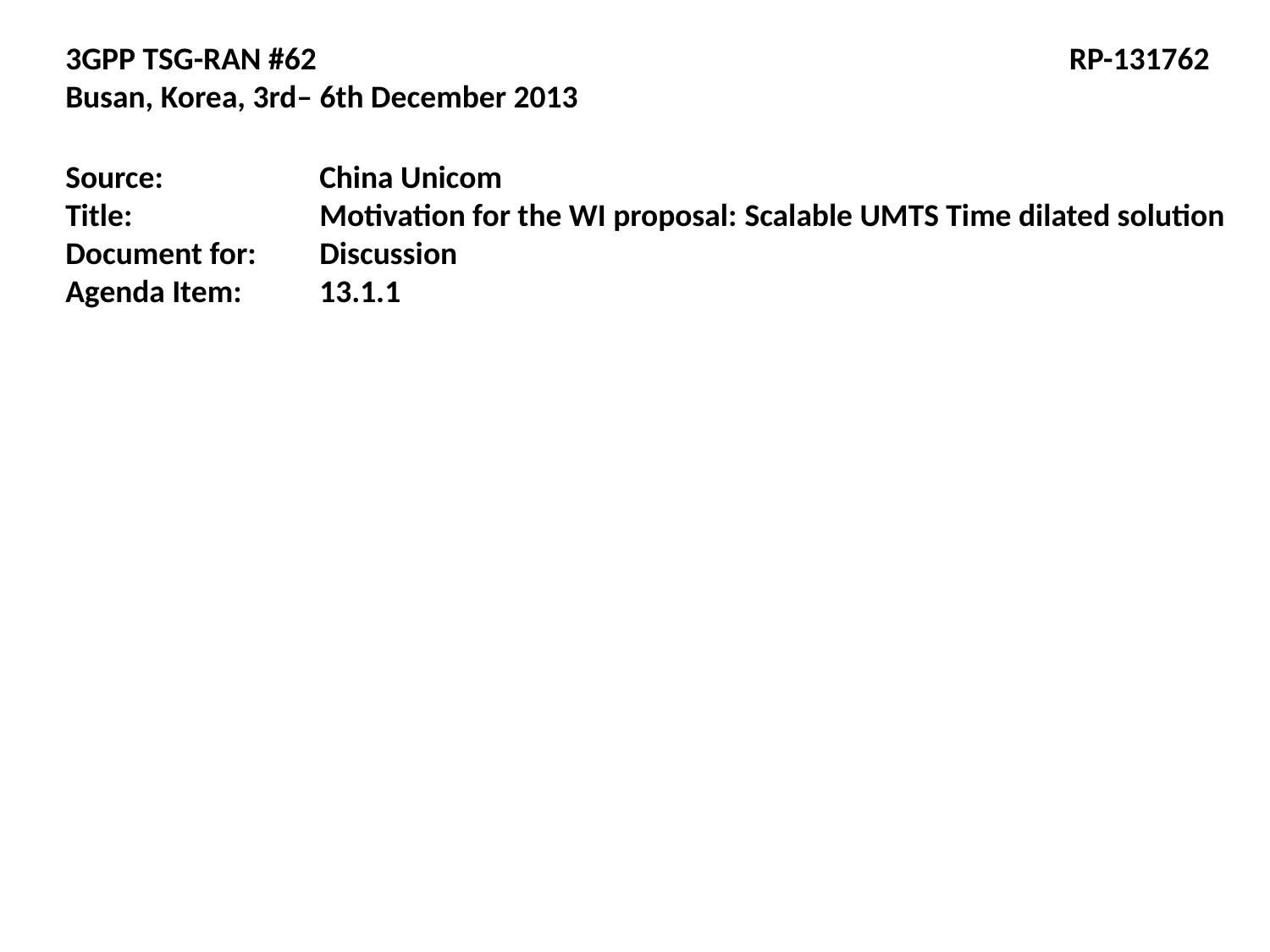

3GPP TSG-RAN #62						                RP-131762
Busan, Korea, 3rd– 6th December 2013

Source:		China Unicom
Title:		Motivation for the WI proposal: Scalable UMTS Time dilated solution
Document for:	Discussion
Agenda Item:	13.1.1